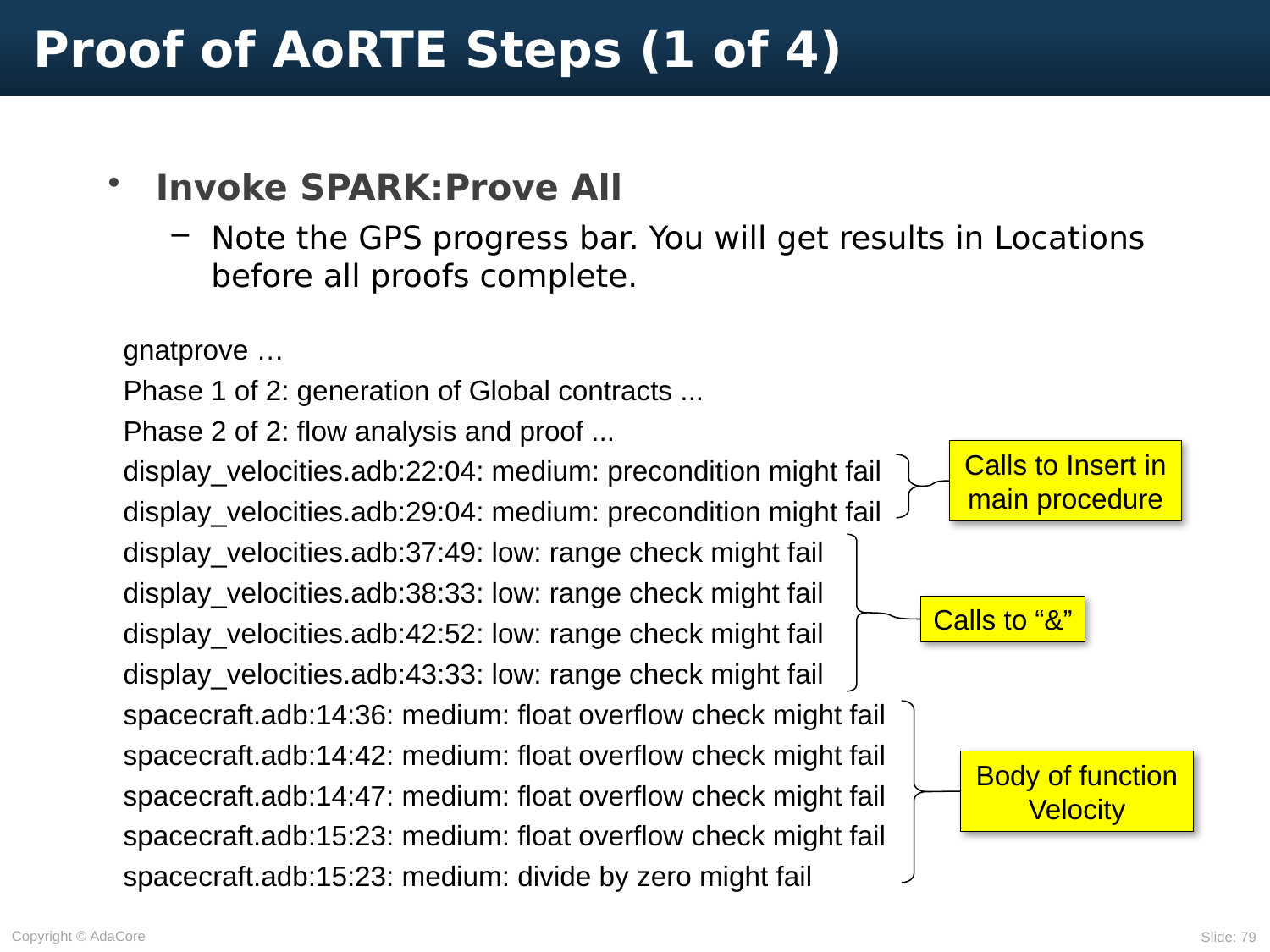

# Proof of AoRTE Steps (1 of 4)
Invoke SPARK:Prove All
Note the GPS progress bar. You will get results in Locations before all proofs complete.
gnatprove …
Phase 1 of 2: generation of Global contracts ...
Phase 2 of 2: flow analysis and proof ...
display_velocities.adb:22:04: medium: precondition might fail
display_velocities.adb:29:04: medium: precondition might fail
display_velocities.adb:37:49: low: range check might fail
display_velocities.adb:38:33: low: range check might fail
display_velocities.adb:42:52: low: range check might fail
display_velocities.adb:43:33: low: range check might fail
spacecraft.adb:14:36: medium: float overflow check might fail
spacecraft.adb:14:42: medium: float overflow check might fail
spacecraft.adb:14:47: medium: float overflow check might fail
spacecraft.adb:15:23: medium: float overflow check might fail
spacecraft.adb:15:23: medium: divide by zero might fail
Calls to Insert in main procedure

Calls to “&”

Body of function Velocity